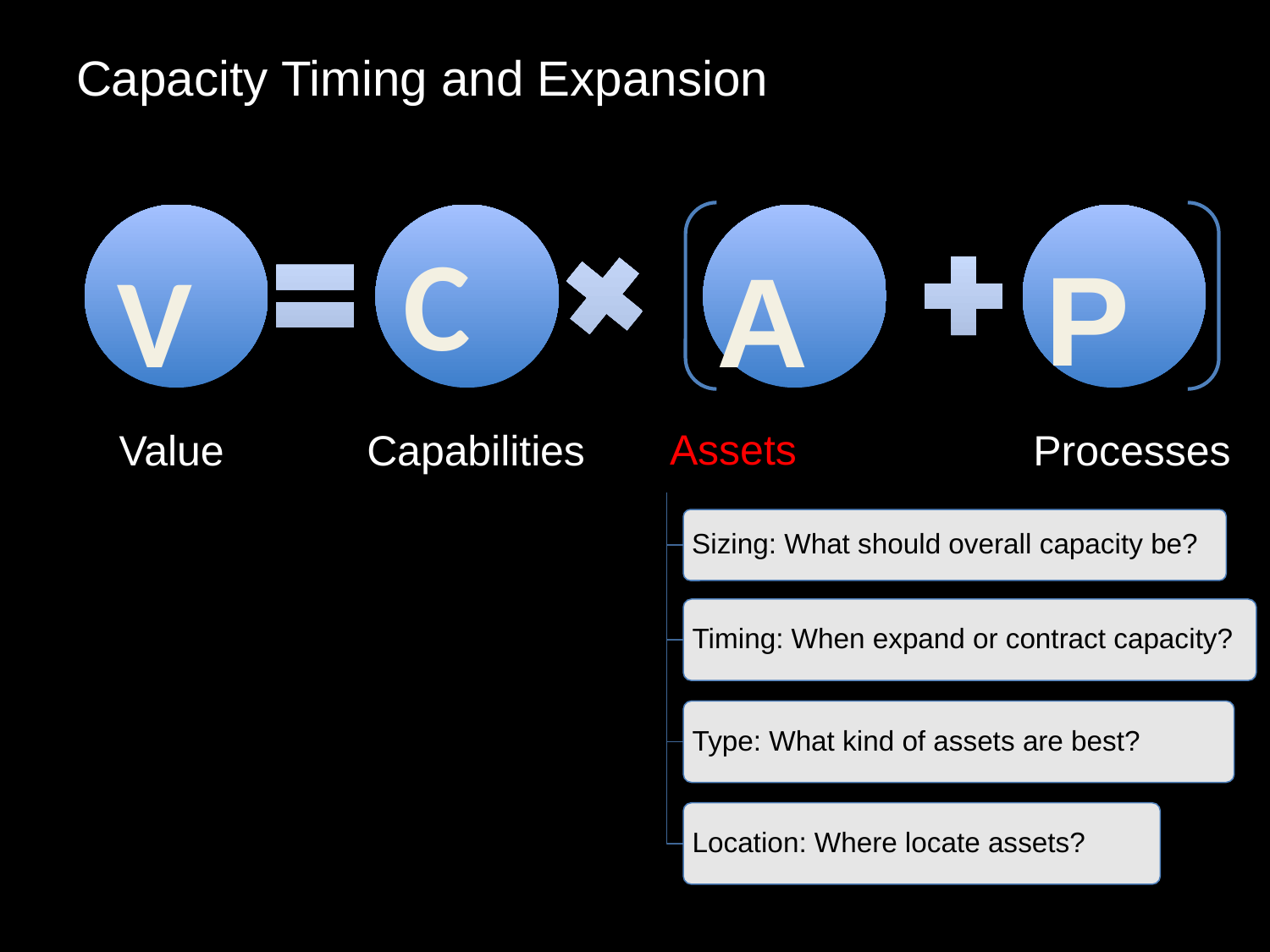

# Capacity Timing and Expansion

A
C
P
V
Assets
Sizing: What should overall capacity be?
Timing: When expand or contract capacity?
Type: What kind of assets are best?
Location: Where locate assets?
Value
Capabilities
Processes